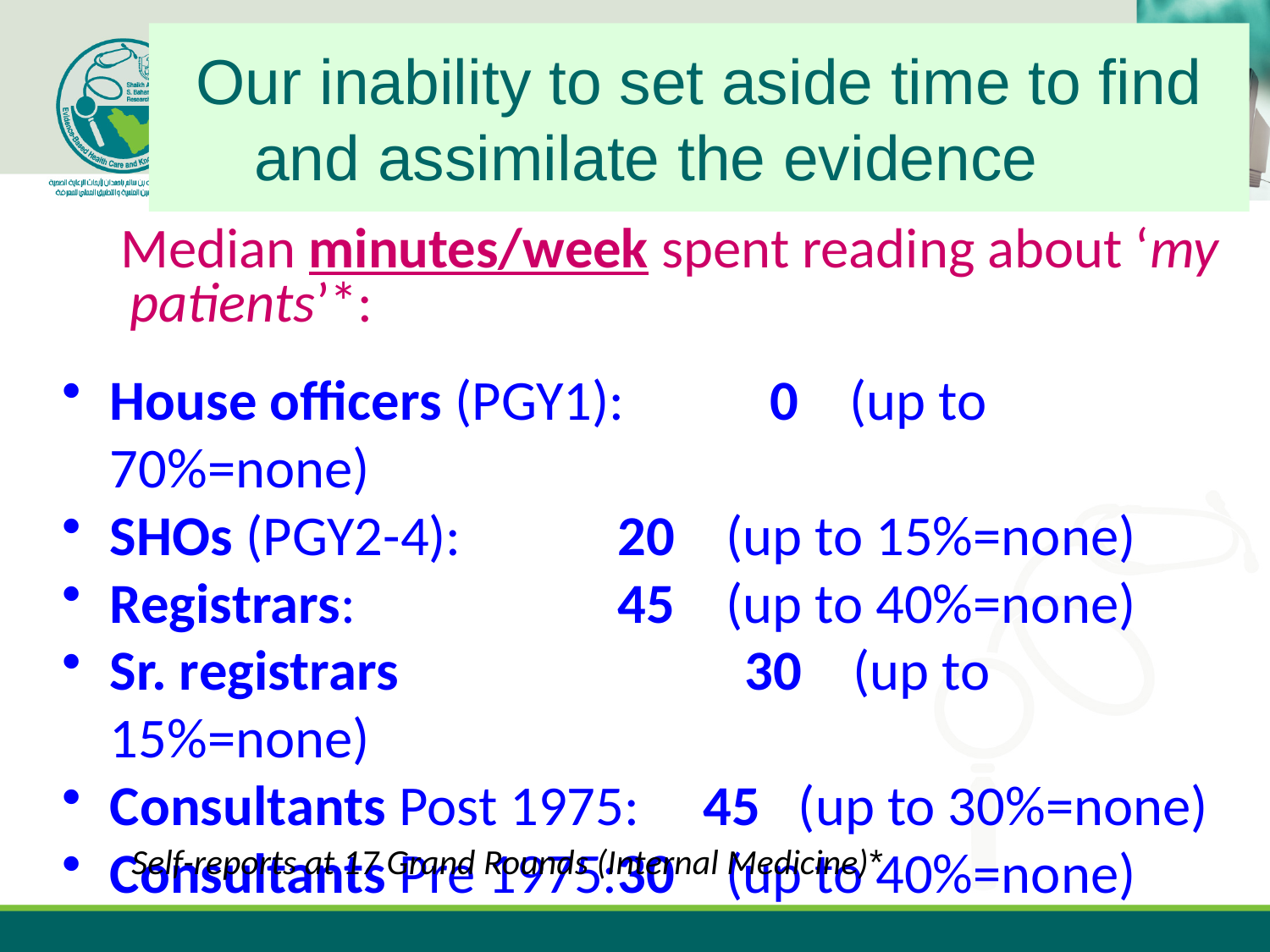

# Our inability to set aside time to find and assimilate the evidence
    Median minutes/week spent reading about ‘my patients’*:
House officers (PGY1):	  0    (up to 70%=none)
SHOs (PGY2-4):		20    (up to 15%=none)
Registrars:		     	45    (up to 40%=none)
Sr. registrars 			30    (up to 15%=none)
Consultants Post 1975:     45   (up to 30%=none)
Consultants Pre 1975:	30    (up to 40%=none)
*Self-reports at 17 Grand Rounds (Internal Medicine)